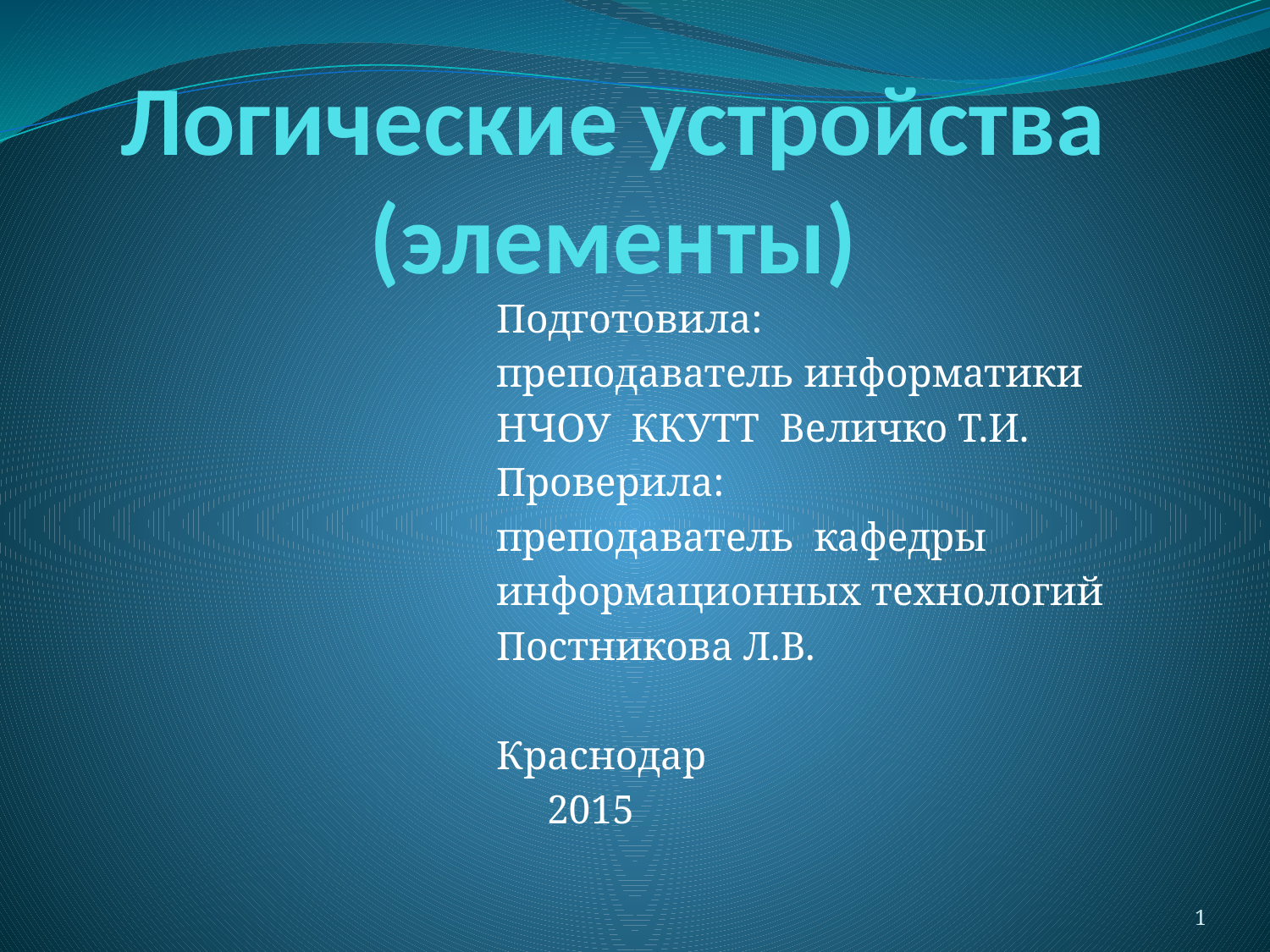

# Логические устройства (элементы)
Подготовила:
преподаватель информатики
НЧОУ  ККУТТ  Величко Т.И.
Проверила:
преподаватель  кафедры
информационных технологий
Постникова Л.В.

Краснодар
     2015

1